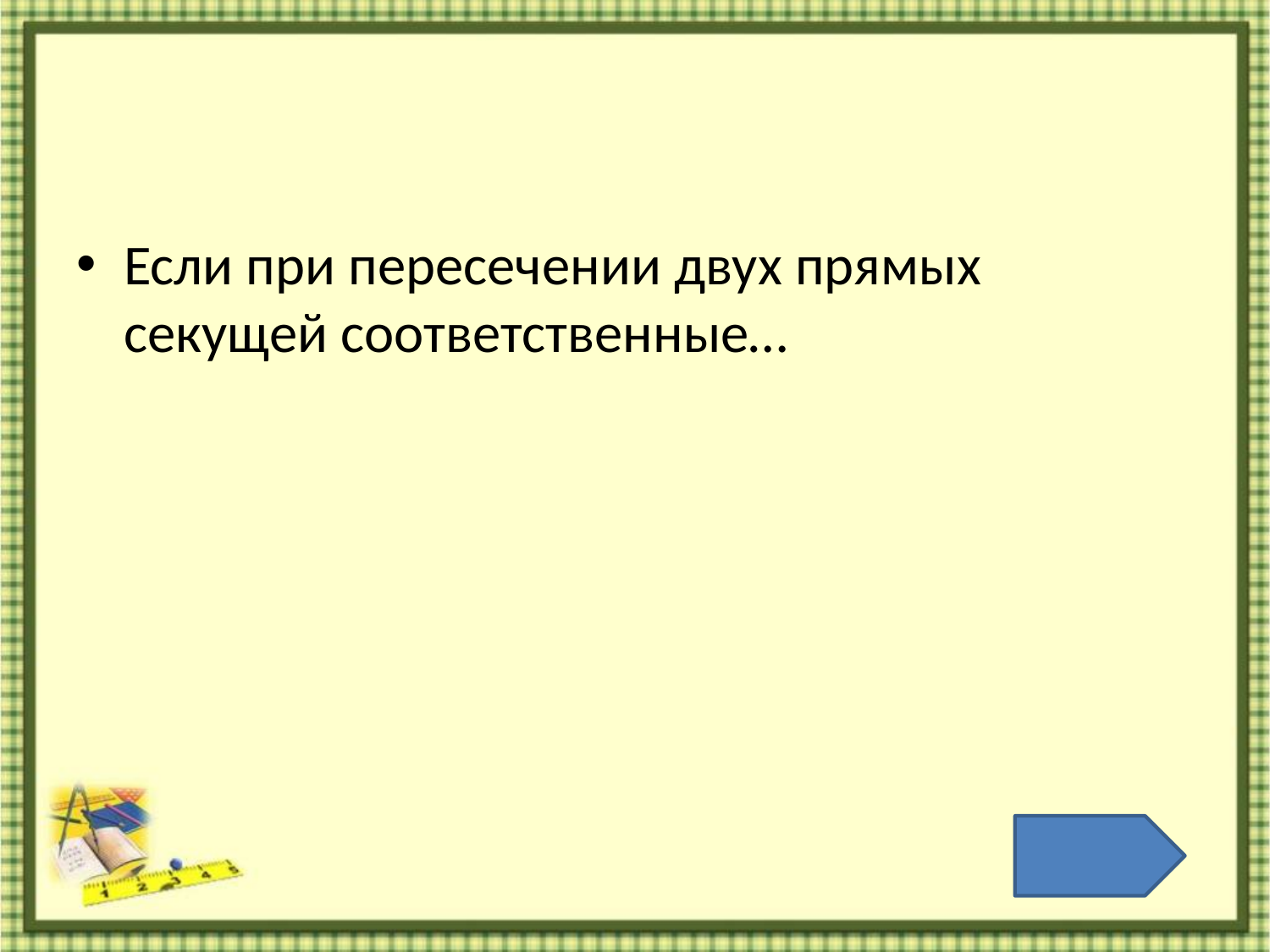

#
Если при пересечении двух прямых  секущей соответственные…